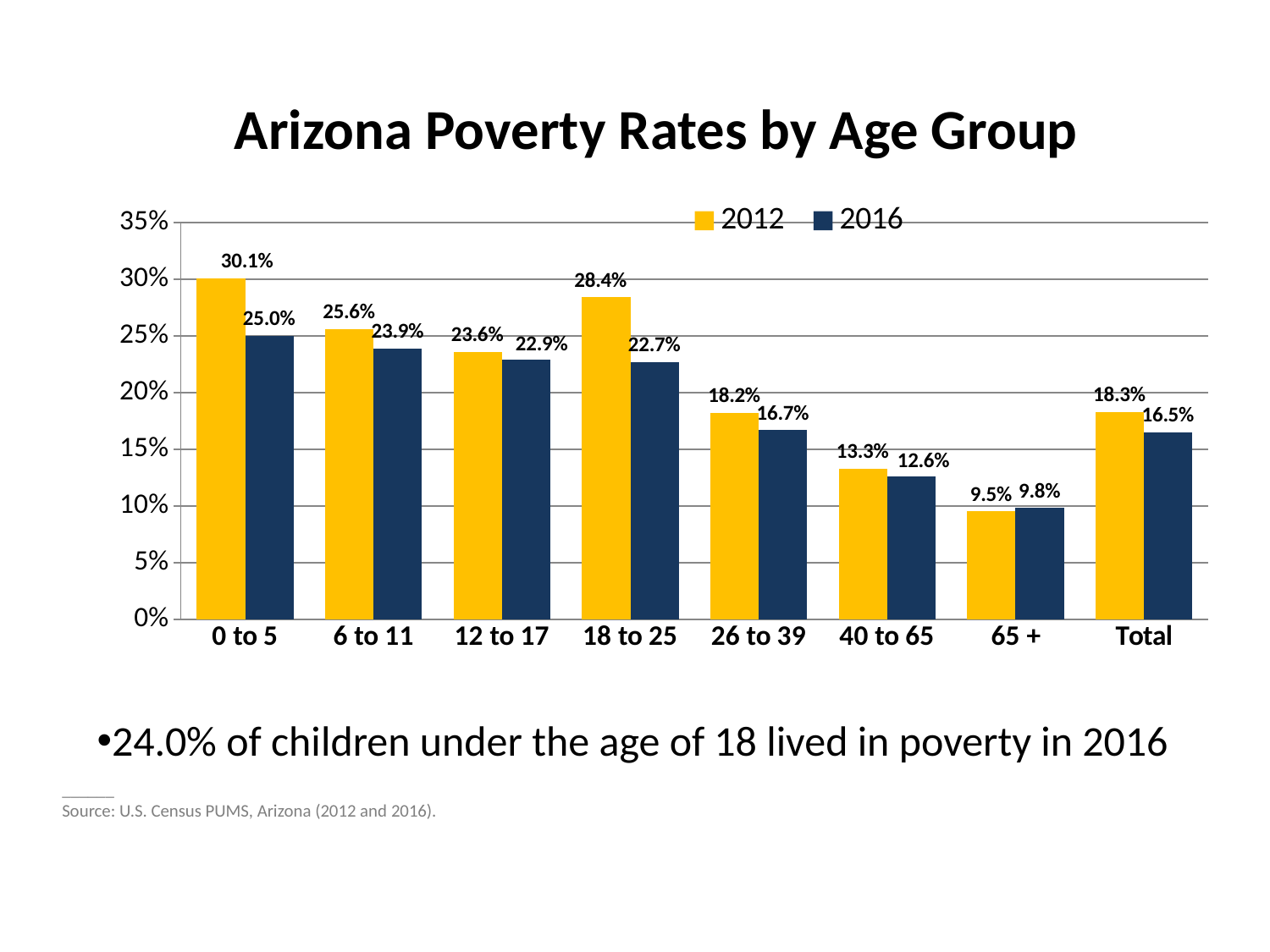

# Arizona Poverty Rates by Age Group

### Chart

| Category | 2012 | 2016 |
|---|---|---|
| 0 to 5 | 0.301 | 0.25 |
| 6 to 11 | 0.256 | 0.239 |
| 12 to 17 | 0.236 | 0.229 |
| 18 to 25 | 0.284 | 0.227 |
| 26 to 39 | 0.182 | 0.167 |
| 40 to 65 | 0.133 | 0.126 |
| 65 + | 0.095 | 0.098 |
| Total | 0.183 | 0.165 |
24.0% of children under the age of 18 lived in poverty in 2016
______
Source: U.S. Census PUMS, Arizona (2012 and 2016).